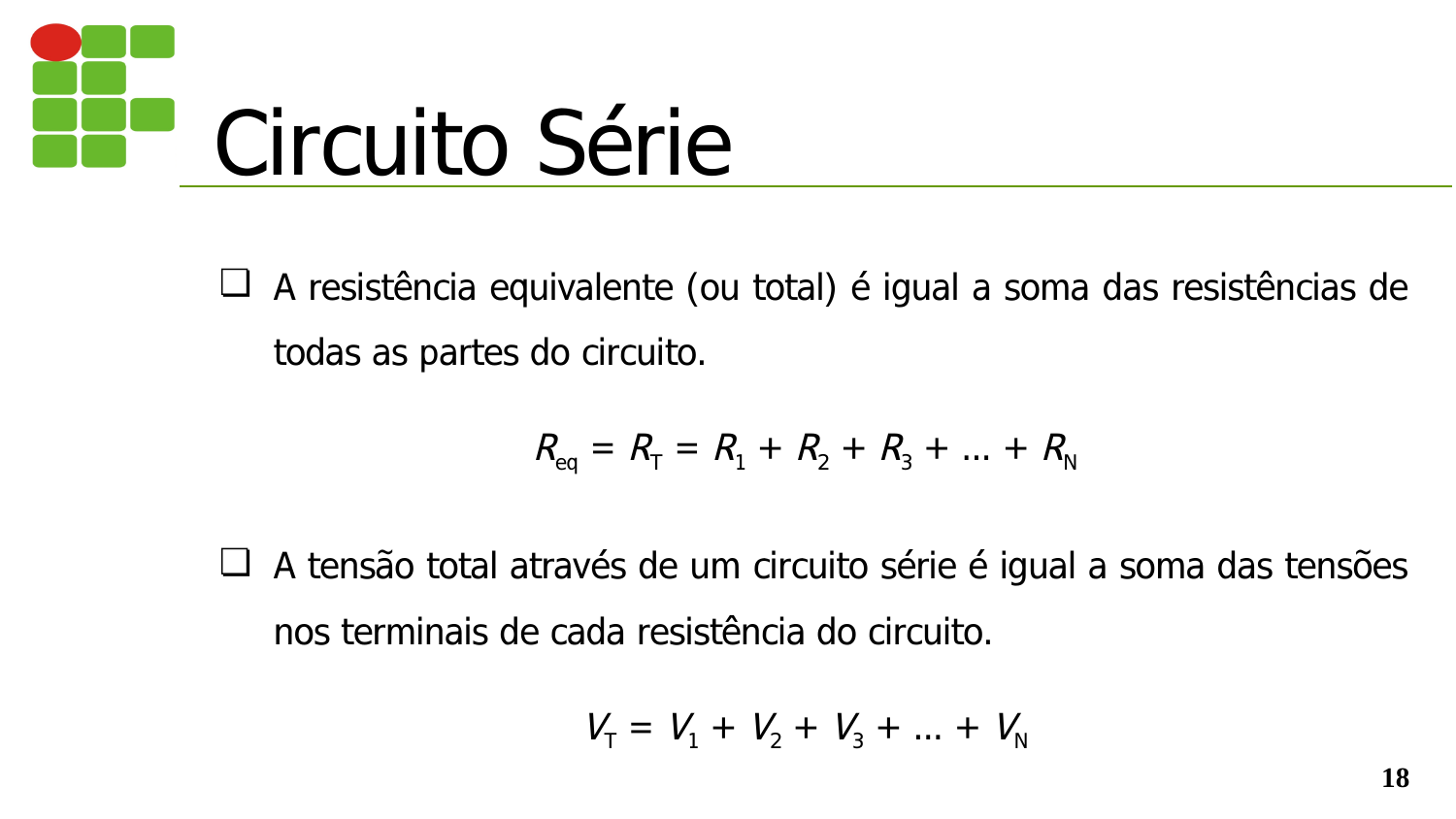

# Circuito Série
A resistência equivalente (ou total) é igual a soma das resistências de todas as partes do circuito.
Req = RT = R1 + R2 + R3 + … + RN
A tensão total através de um circuito série é igual a soma das tensões nos terminais de cada resistência do circuito.
VT = V1 + V2 + V3 + … + VN
18